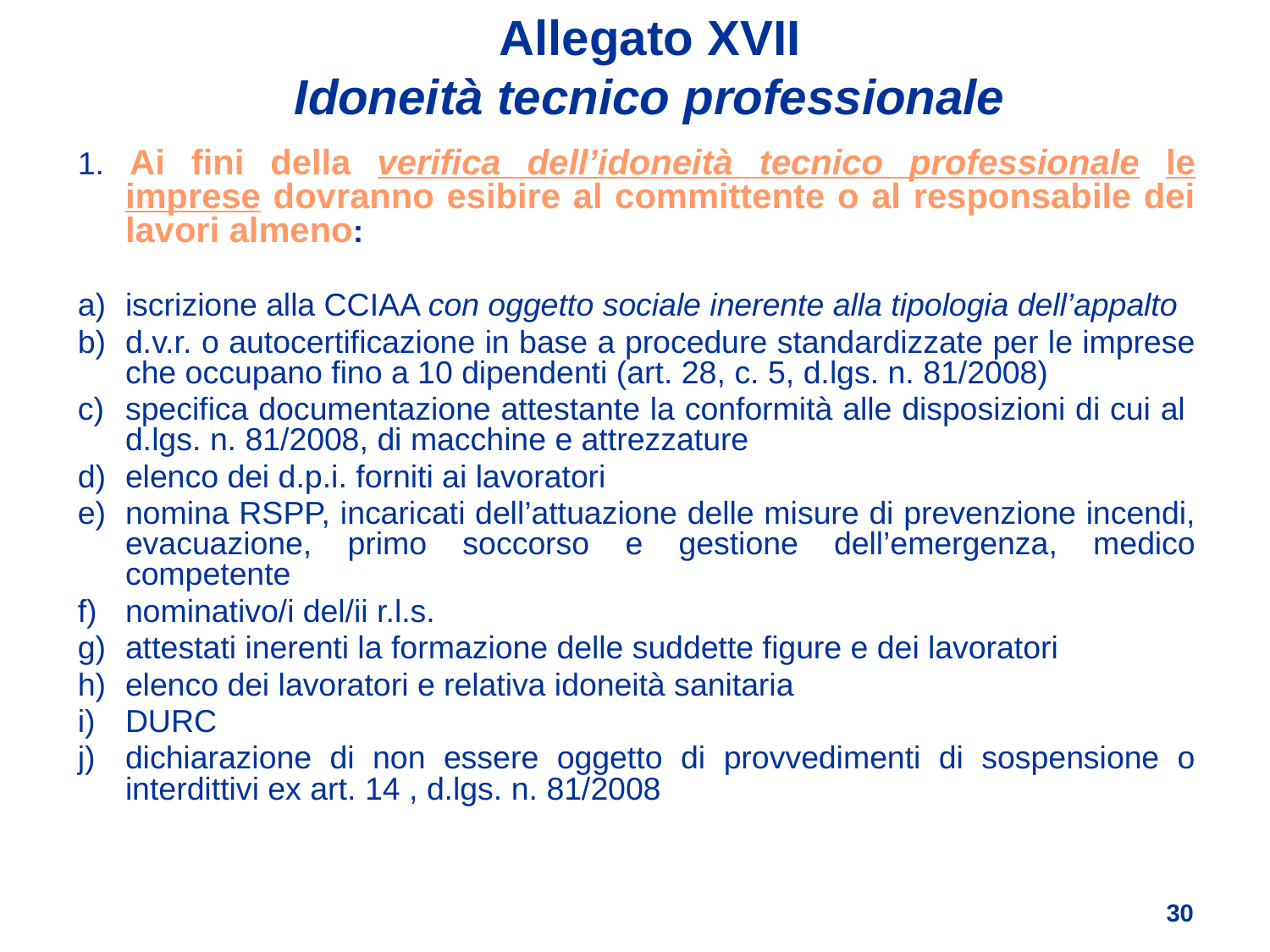

Allegato XVII
Idoneità tecnico professionale

1. Ai fini della verifica dell’idoneità tecnico professionale le imprese dovranno esibire al committente o al responsabile dei lavori almeno:

iscrizione alla CCIAA con oggetto sociale inerente alla tipologia dell’appalto
d.v.r. o autocertificazione in base a procedure standardizzate per le imprese che occupano fino a 10 dipendenti (art. 28, c. 5, d.lgs. n. 81/2008)
specifica documentazione attestante la conformità alle disposizioni di cui al  d.lgs. n. 81/2008, di macchine e attrezzature
elenco dei d.p.i. forniti ai lavoratori
nomina RSPP, incaricati dell’attuazione delle misure di prevenzione incendi, evacuazione, primo soccorso e gestione dell’emergenza, medico competente
nominativo/i del/ii r.l.s.
attestati inerenti la formazione delle suddette figure e dei lavoratori
elenco dei lavoratori e relativa idoneità sanitaria
DURC
dichiarazione di non essere oggetto di provvedimenti di sospensione o interdittivi ex art. 14 , d.lgs. n. 81/2008

30